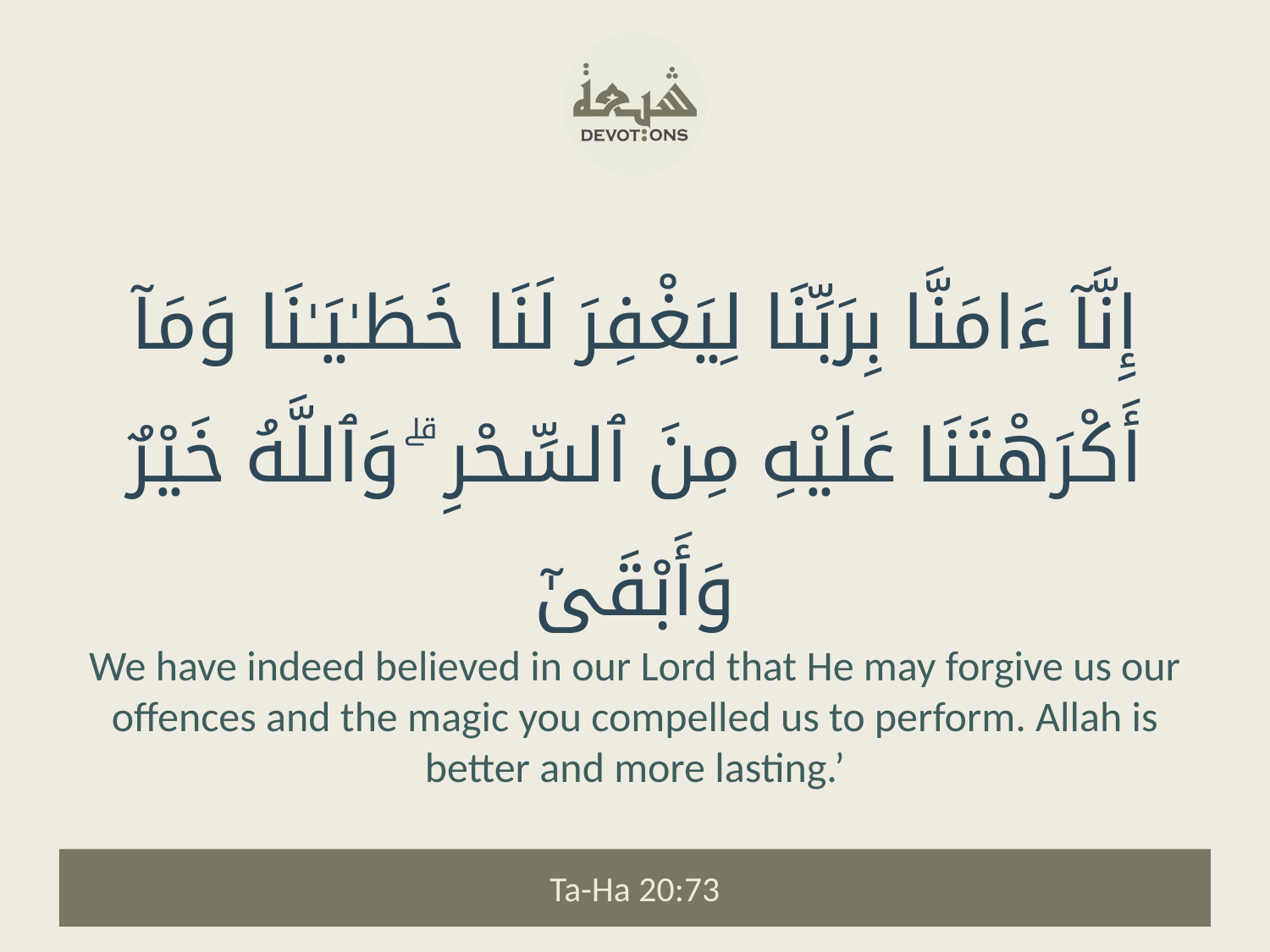

إِنَّآ ءَامَنَّا بِرَبِّنَا لِيَغْفِرَ لَنَا خَطَـٰيَـٰنَا وَمَآ أَكْرَهْتَنَا عَلَيْهِ مِنَ ٱلسِّحْرِ ۗ وَٱللَّهُ خَيْرٌ وَأَبْقَىٰٓ
We have indeed believed in our Lord that He may forgive us our offences and the magic you compelled us to perform. Allah is better and more lasting.’
Ta-Ha 20:73